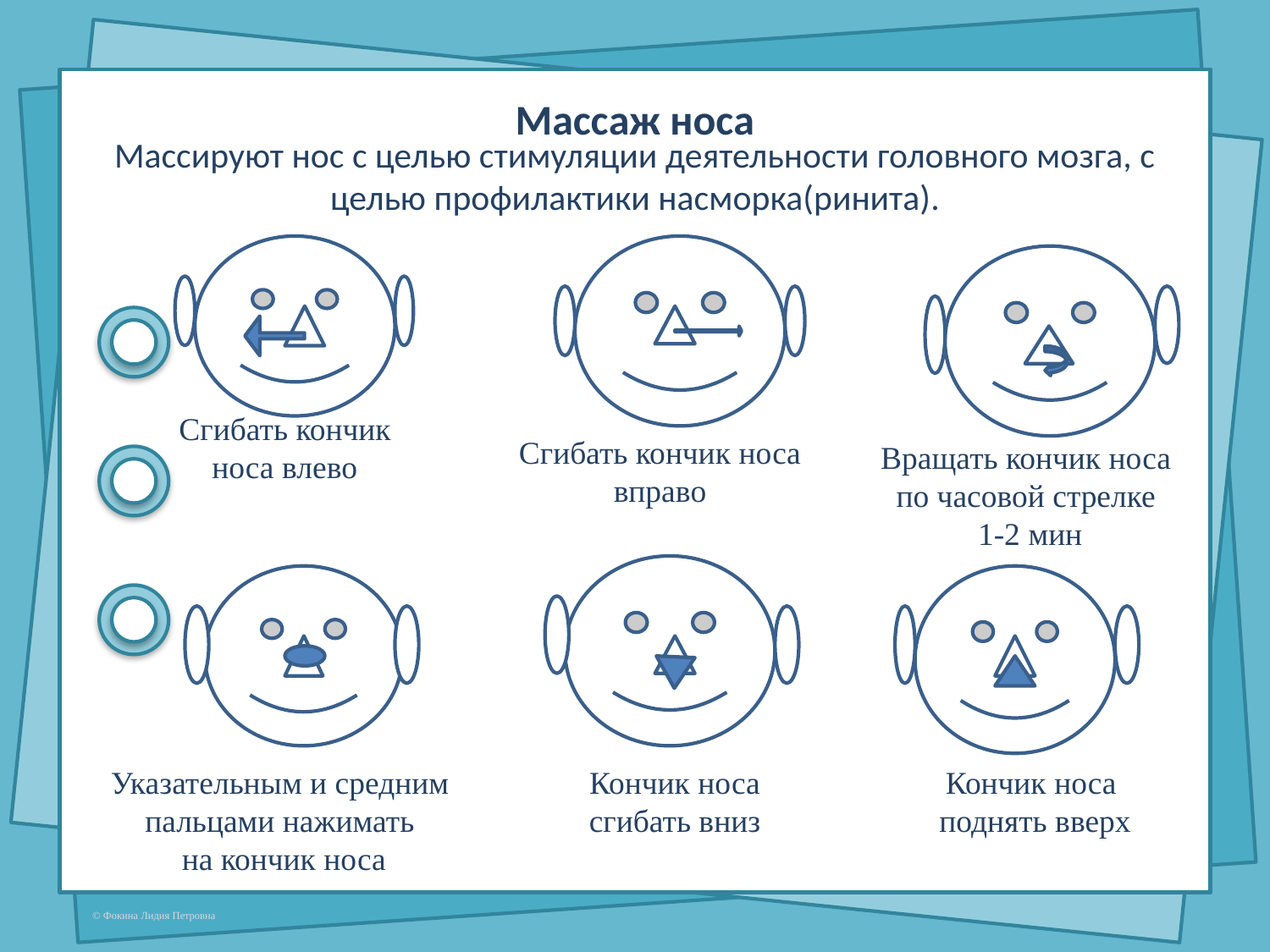

# Массаж носа
Массируют нос с целью стимуляции деятельности головного мозга, с целью профилактики насморка(ринита).

Сгибать кончик носа влево
Сгибать кончик носа вправо
Вращать кончик носа
по часовой стрелке
1-2 мин

Указательным и средним пальцами нажимать
 на кончик носа
Кончик носа сгибать вниз
Кончик носа
поднять вверх